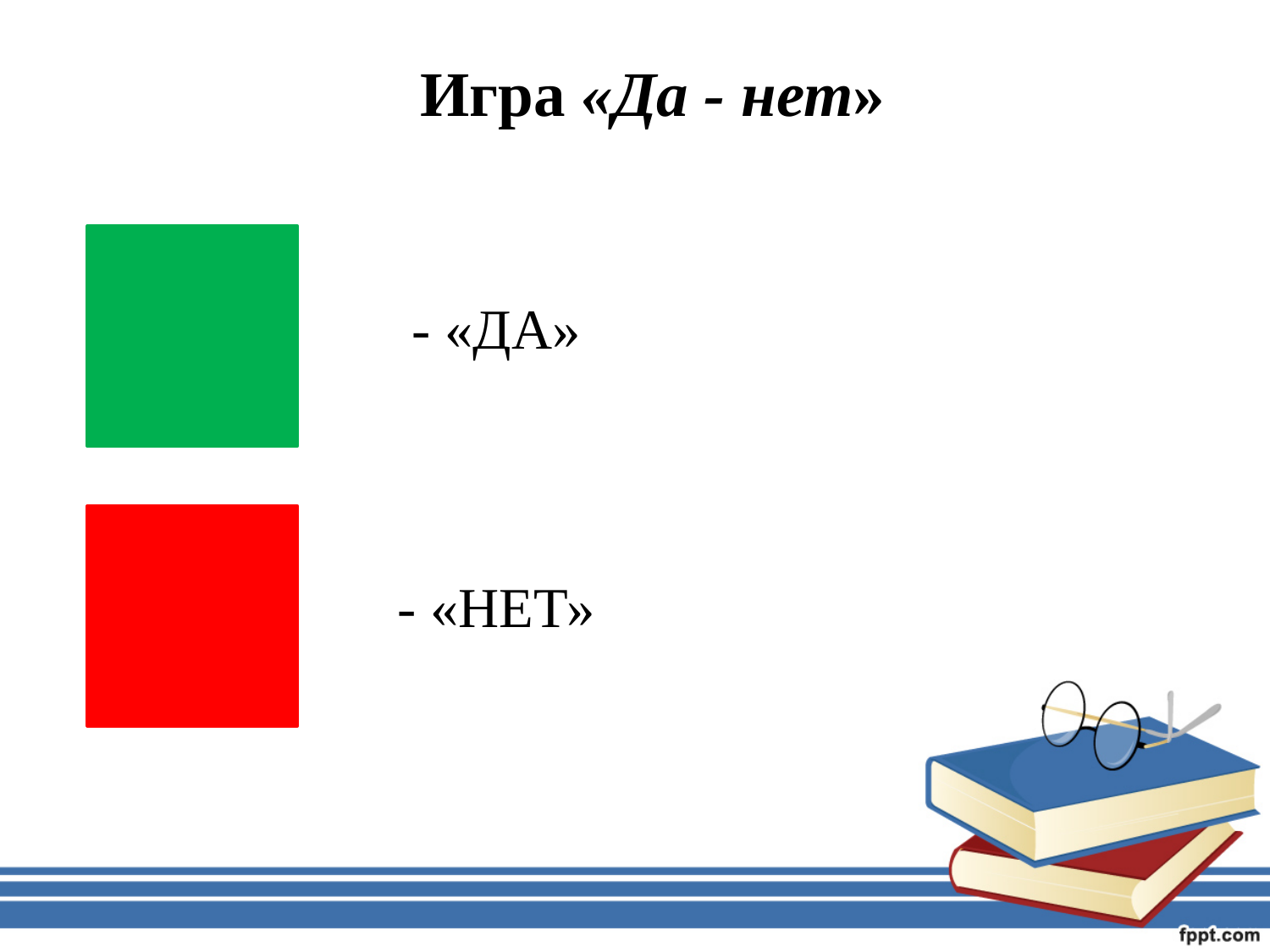

Игра «Да - нет»

- «ДА»

- «НЕТ»